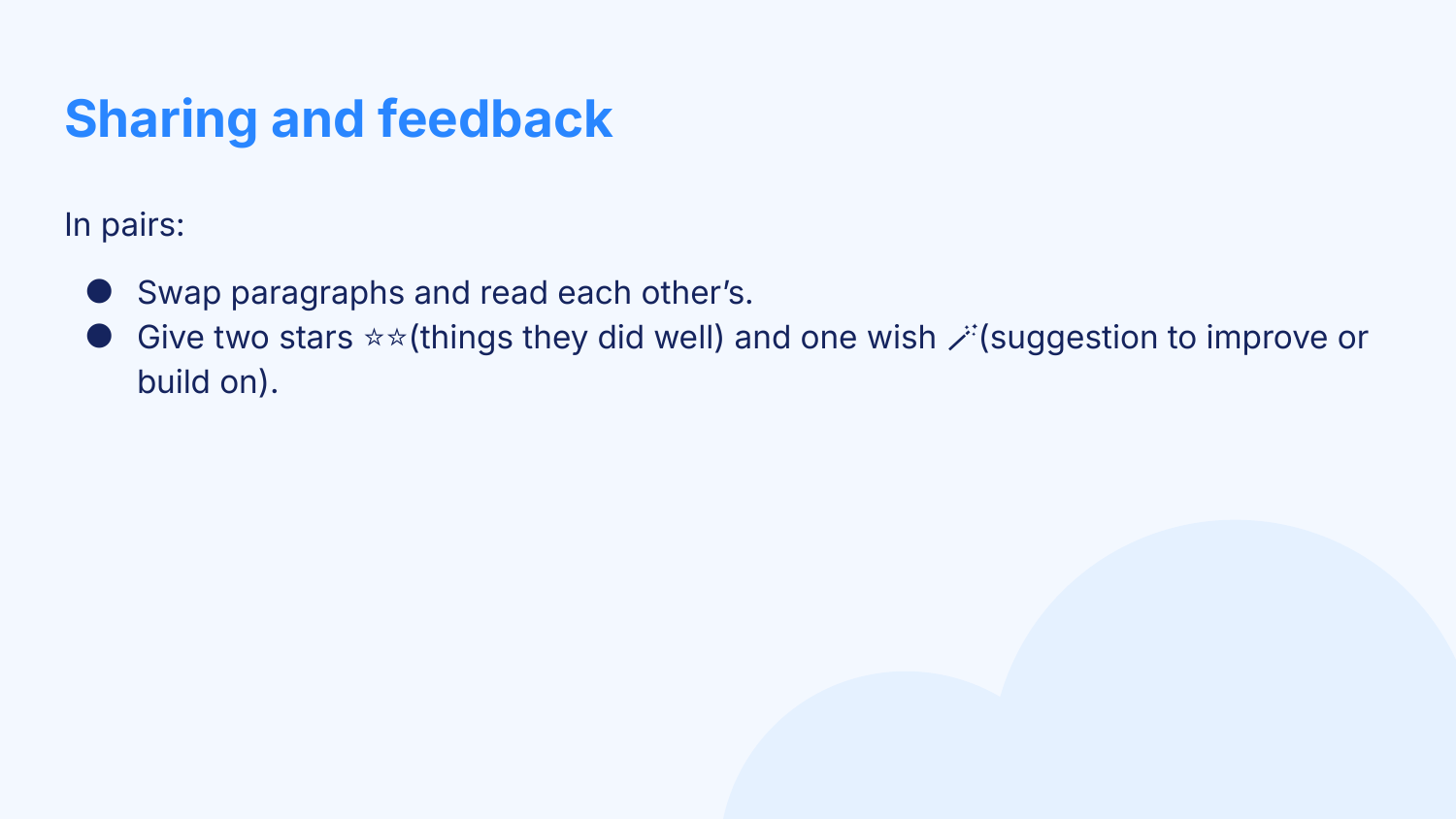

Sharing and feedback
In pairs:
Swap paragraphs and read each other’s.
Give two stars ⭐⭐(things they did well) and one wish 🪄(suggestion to improve or build on).